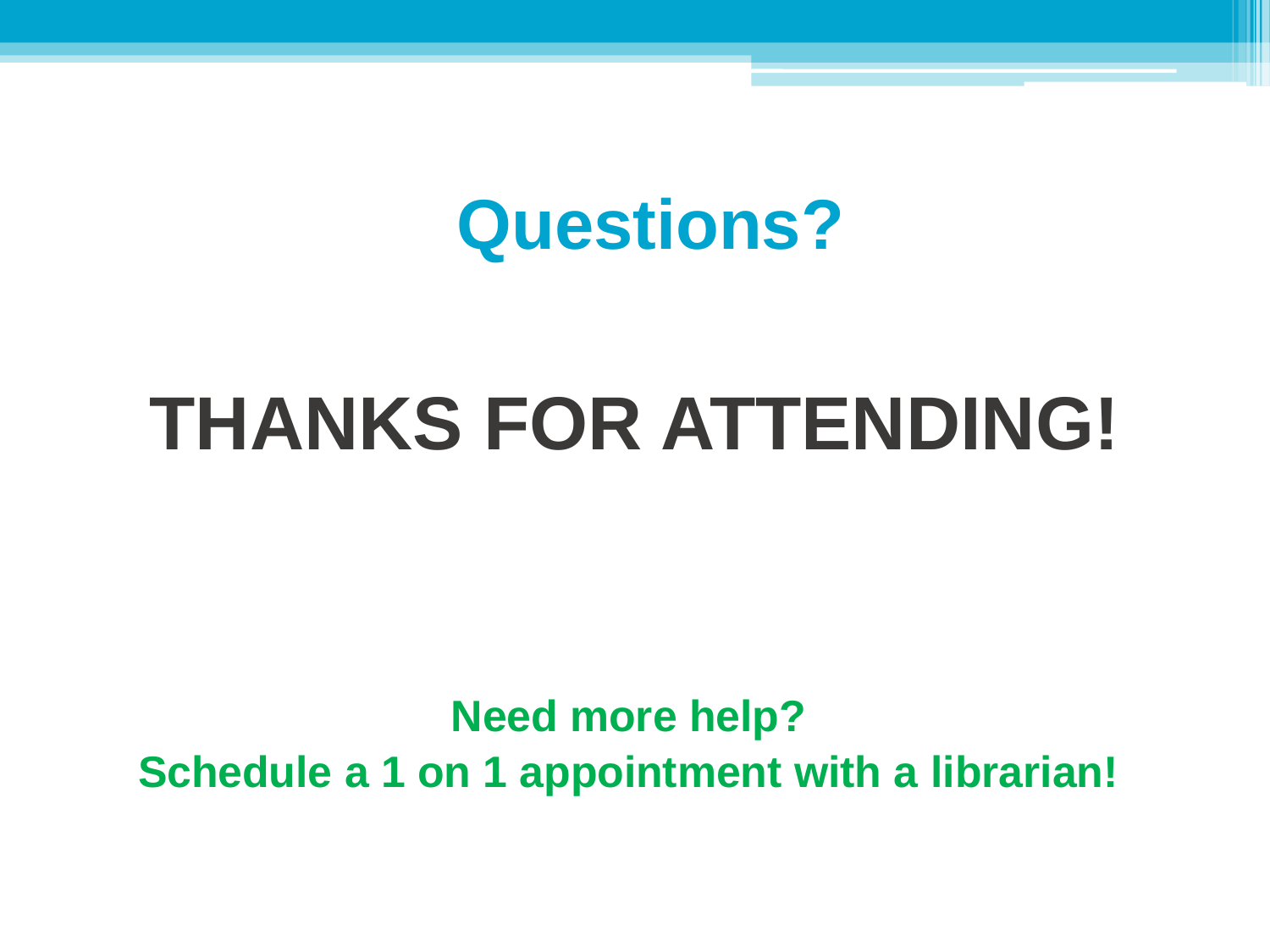

# Questions?
THANKS FOR ATTENDING!

Need more help?
Schedule a 1 on 1 appointment with a librarian!